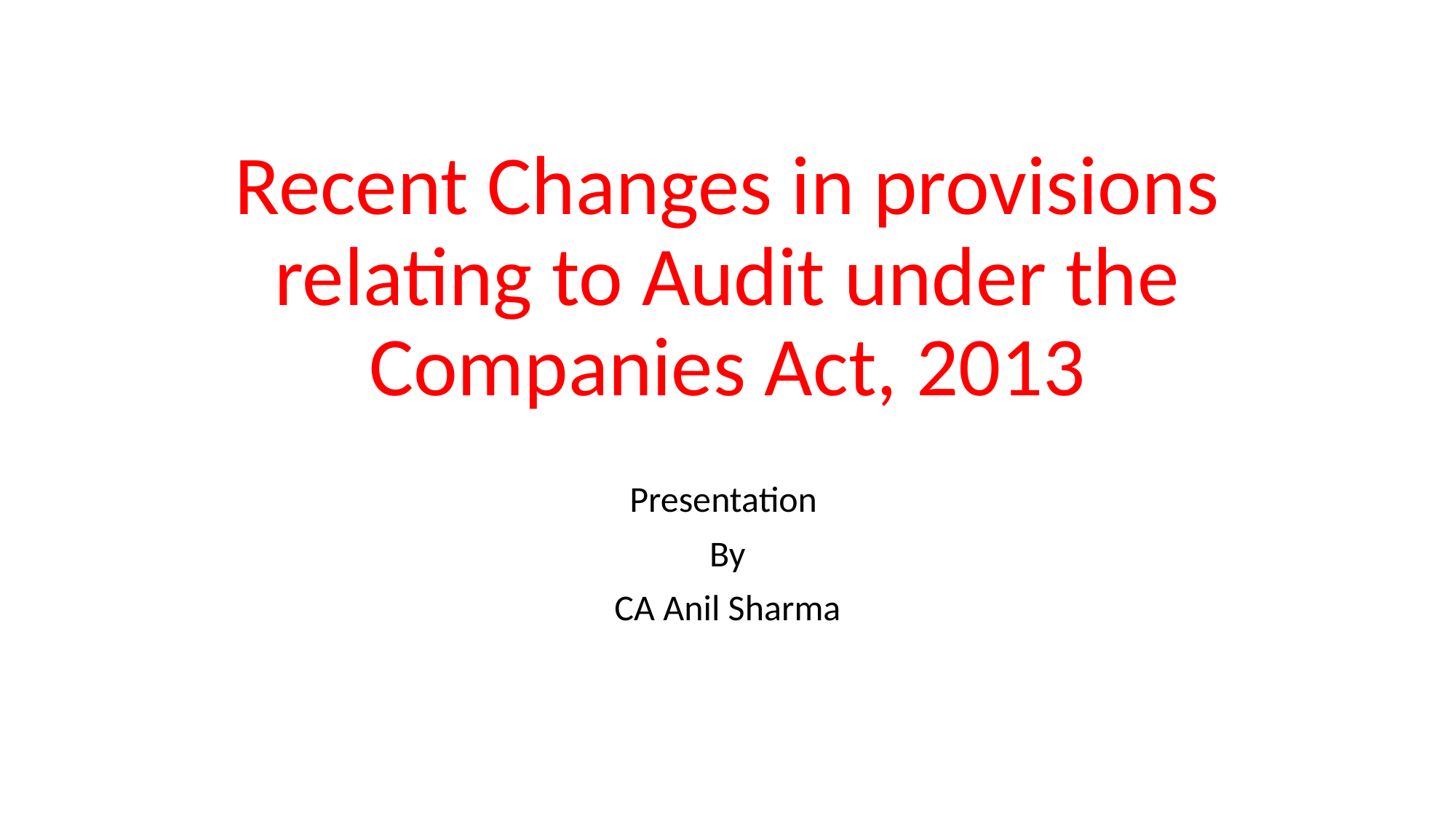

# Recent Changes in provisions relating to Audit under the Companies Act, 2013
Presentation
By
CA Anil Sharma